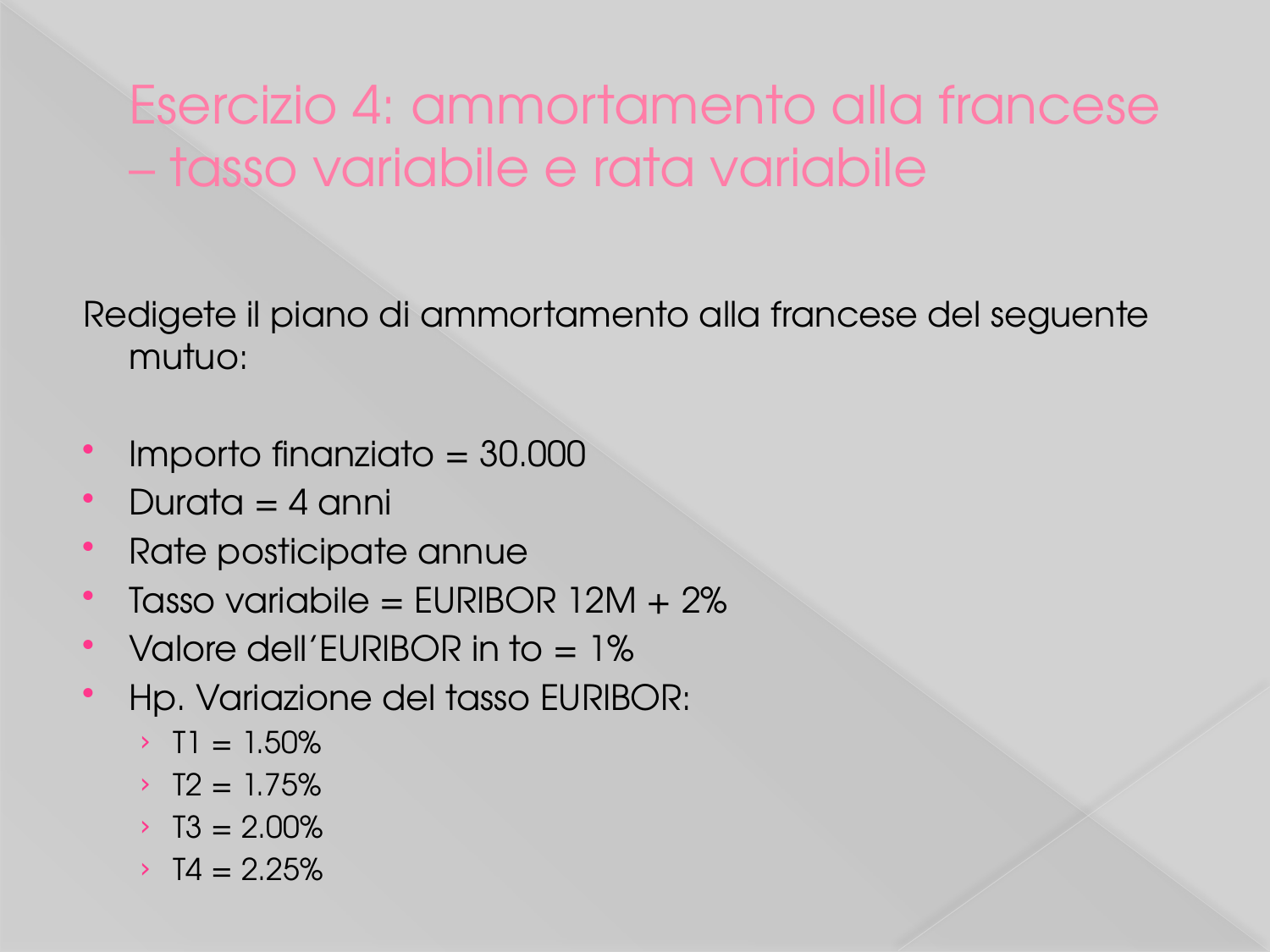

# Esercizio 4: ammortamento alla francese – tasso variabile e rata variabile
Redigete il piano di ammortamento alla francese del seguente mutuo:

Importo finanziato = 30.000
Durata = 4 anni
Rate posticipate annue
Tasso variabile = EURIBOR 12M + 2%
Valore dell’EURIBOR in to = 1%
Hp. Variazione del tasso EURIBOR:
T1 = 1.50%
T2 = 1.75%
T3 = 2.00%
T4 = 2.25%